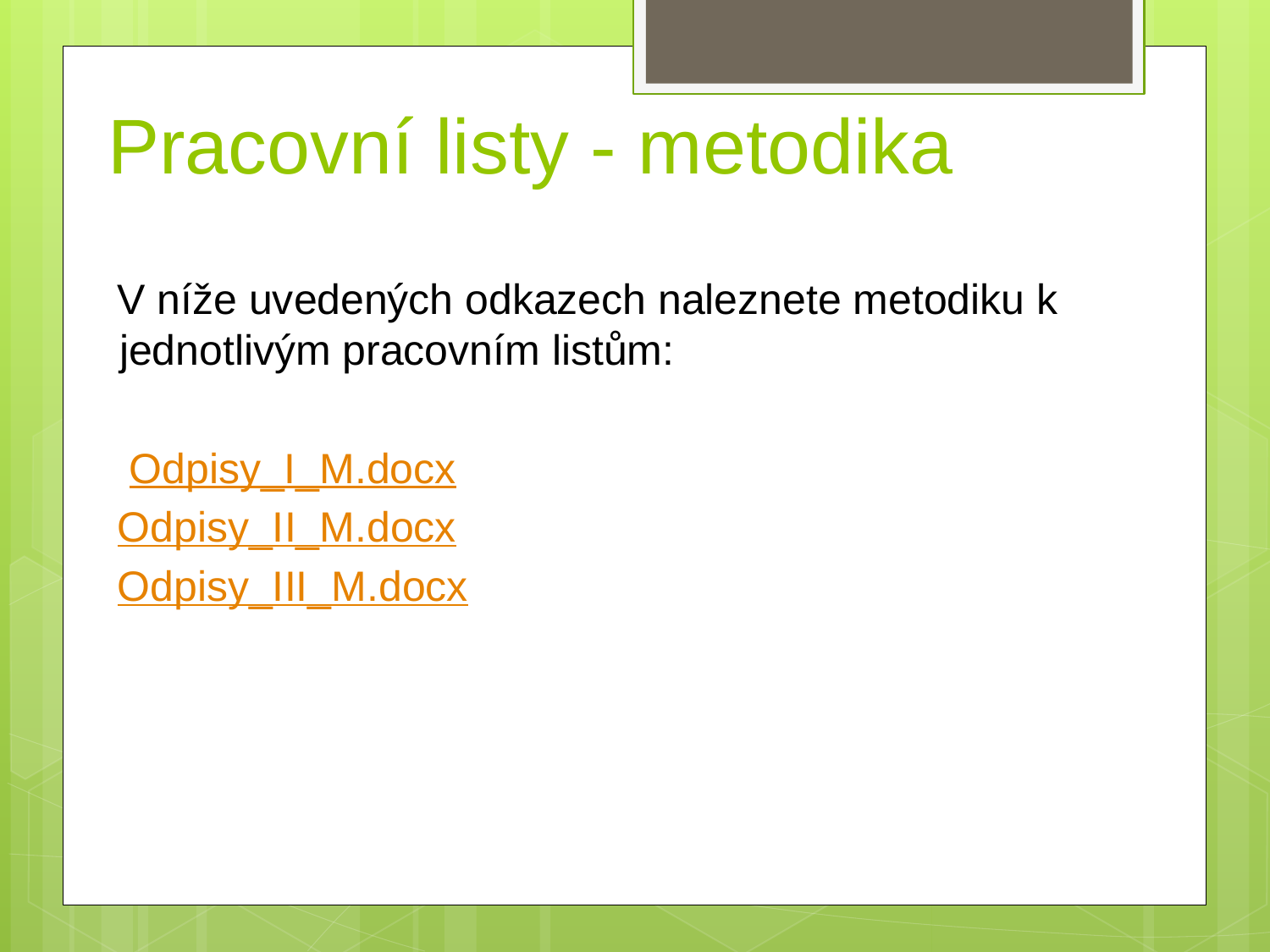

# Pracovní listy - metodika

V níže uvedených odkazech naleznete metodiku k jednotlivým pracovním listům:

 Odpisy_I_M.docx
Odpisy_II_M.docx
Odpisy_III_M.docx